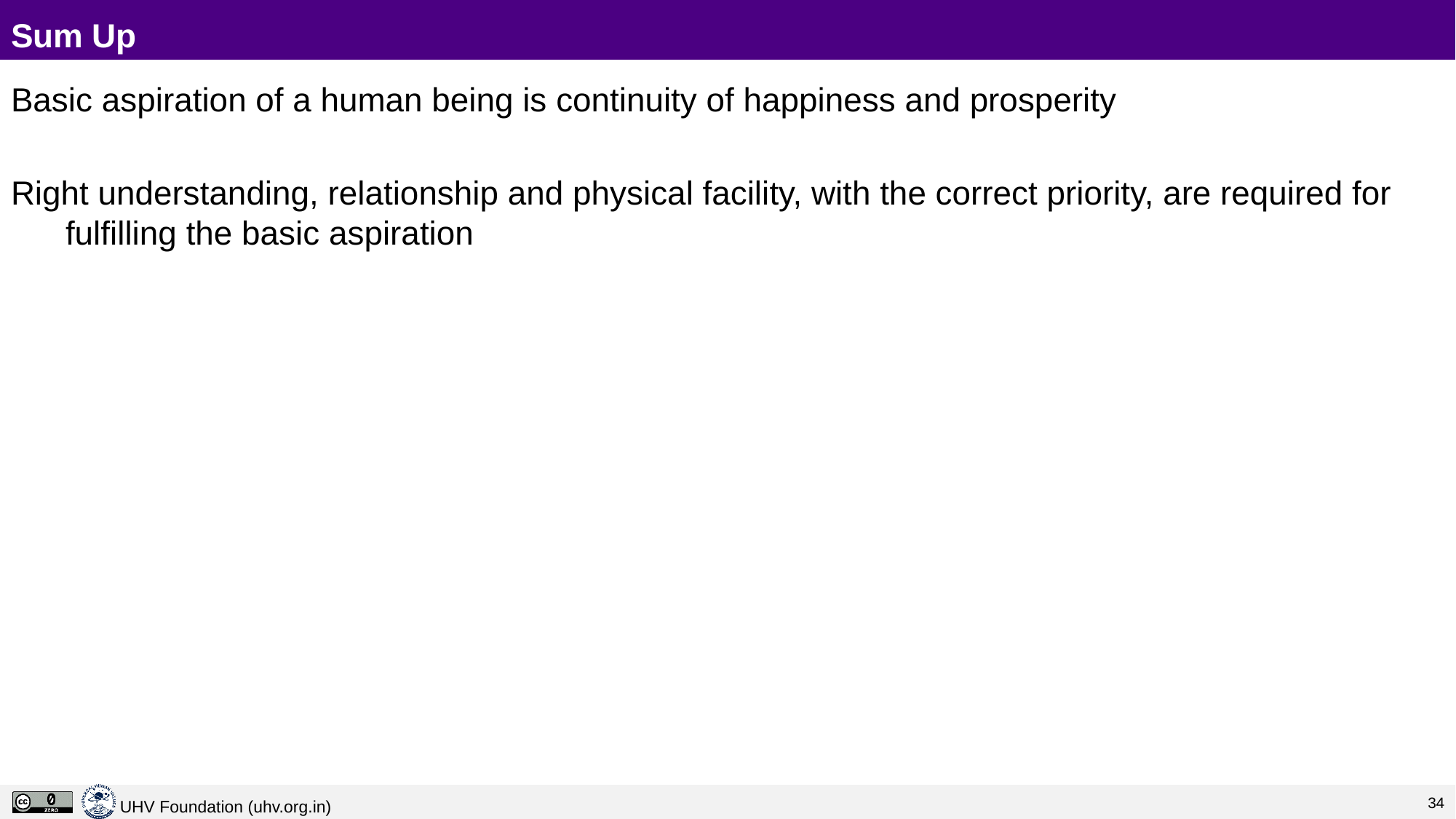

# Sum Up
Basic aspiration of a human being is continuity of happiness and prosperity

Right understanding, relationship and physical facility, with the correct priority, are required for fulfilling the basic aspiration